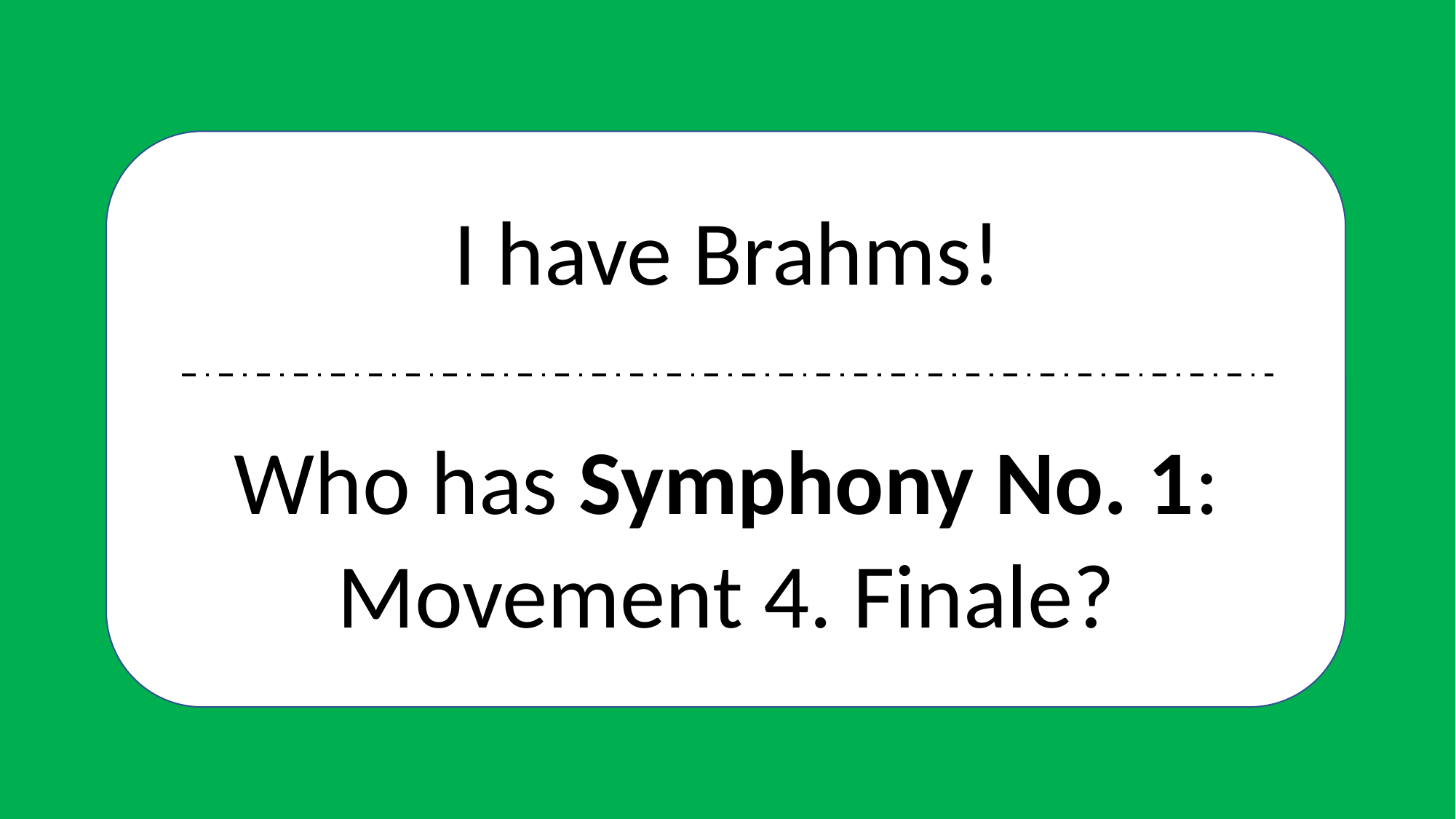

# I have Brahms!
Who has Symphony No. 1:
Movement 4. Finale?